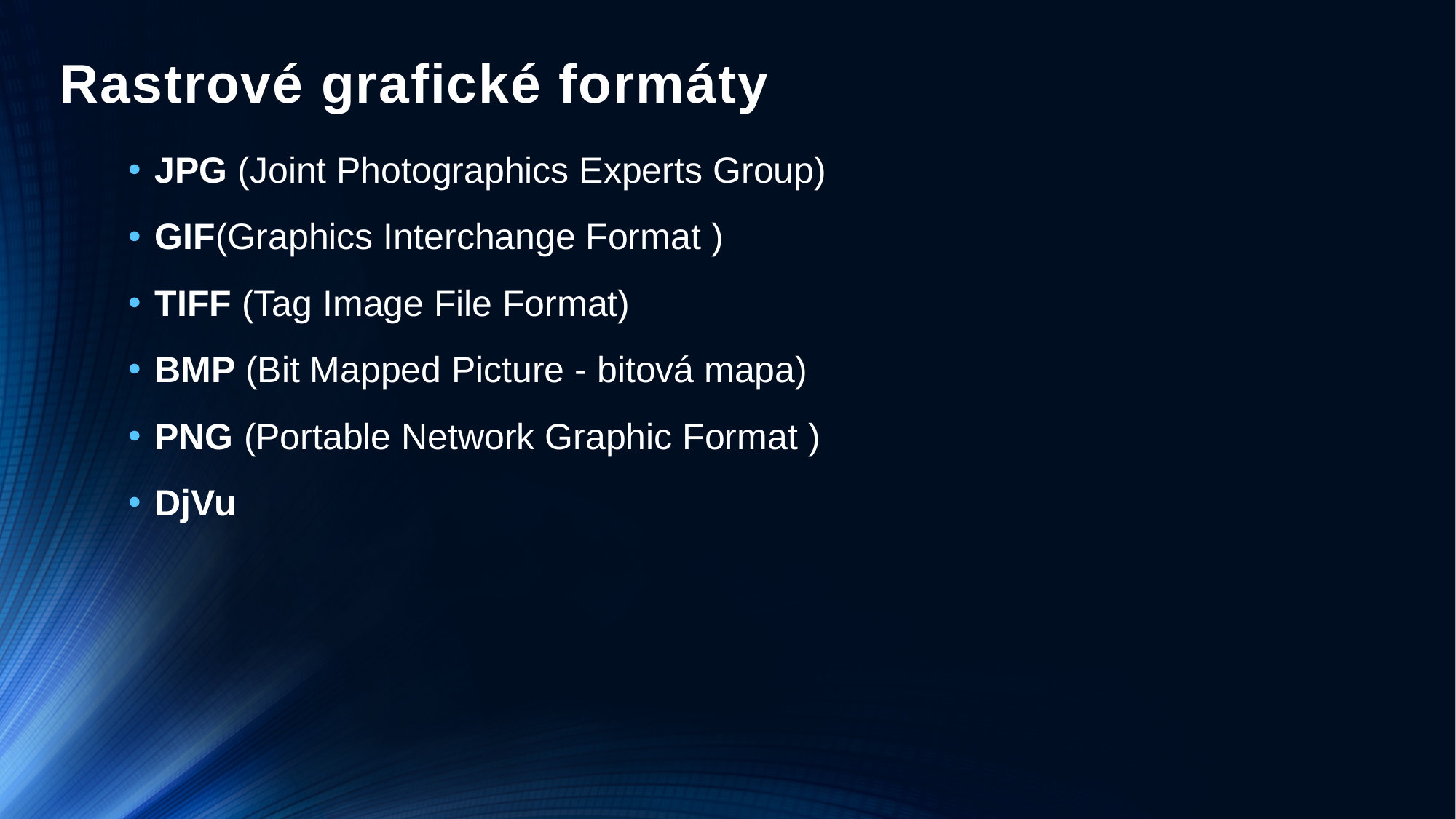

# Rastrové grafické formáty
JPG (Joint Photographics Experts Group)
GIF(Graphics Interchange Format )
TIFF (Tag Image File Format)
BMP (Bit Mapped Picture - bitová mapa)
PNG (Portable Network Graphic Format )
DjVu